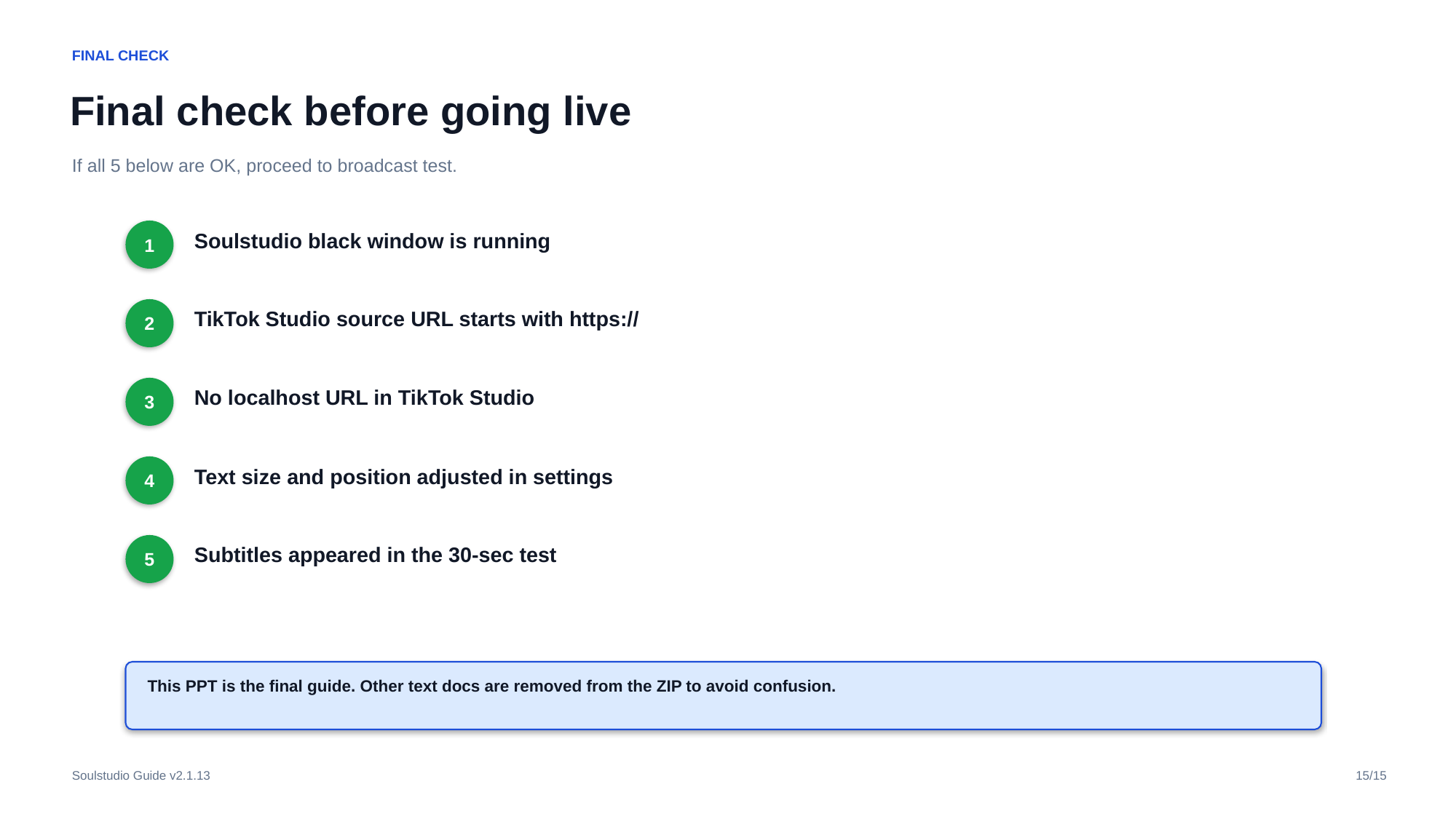

FINAL CHECK
Final check before going live
If all 5 below are OK, proceed to broadcast test.
1
Soulstudio black window is running
2
TikTok Studio source URL starts with https://
3
No localhost URL in TikTok Studio
4
Text size and position adjusted in settings
5
Subtitles appeared in the 30-sec test

This PPT is the final guide. Other text docs are removed from the ZIP to avoid confusion.
Soulstudio Guide v2.1.13
15/15